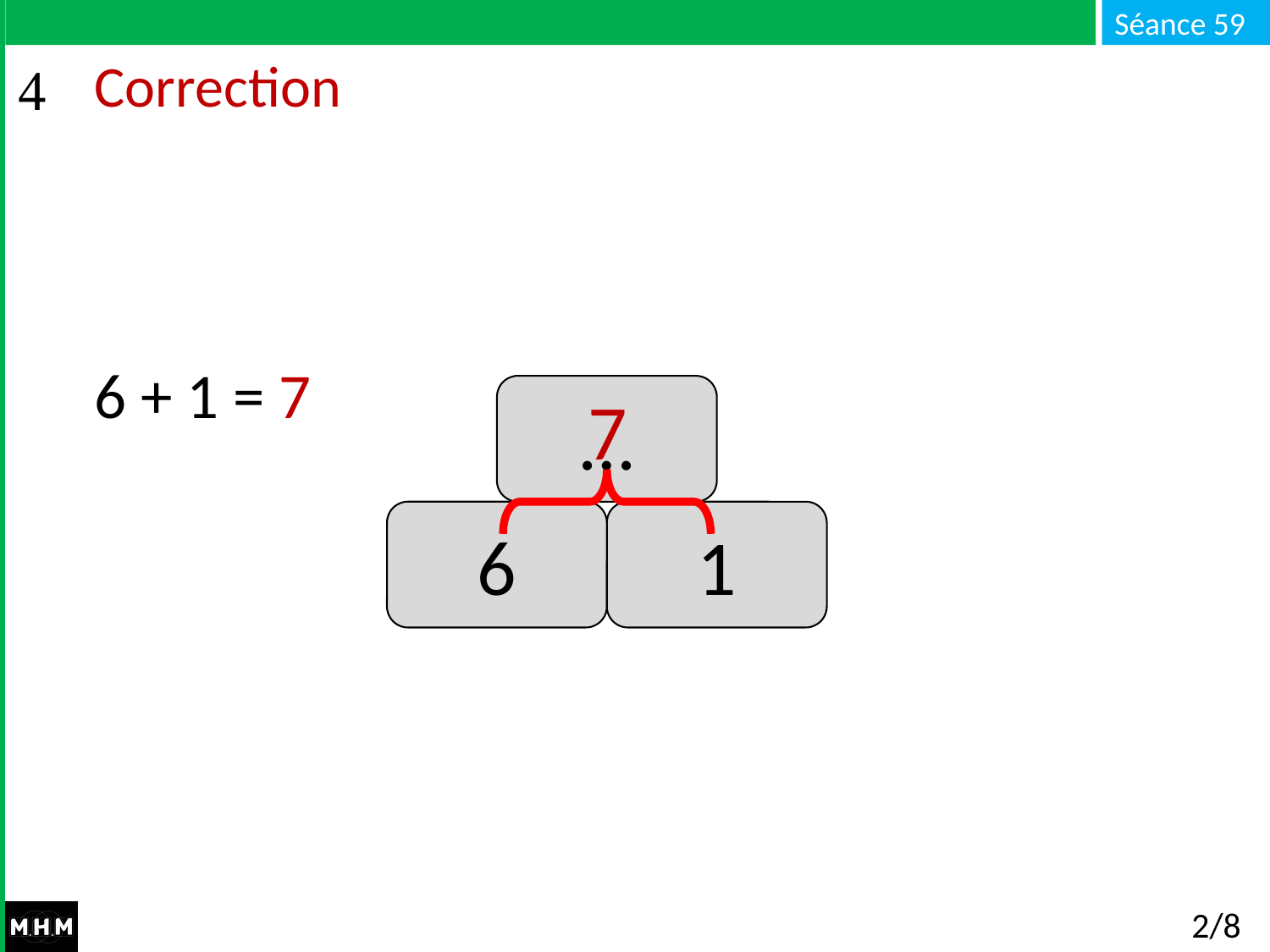

# Correction
6 + 1 = 7
7
…

1
6
2/8